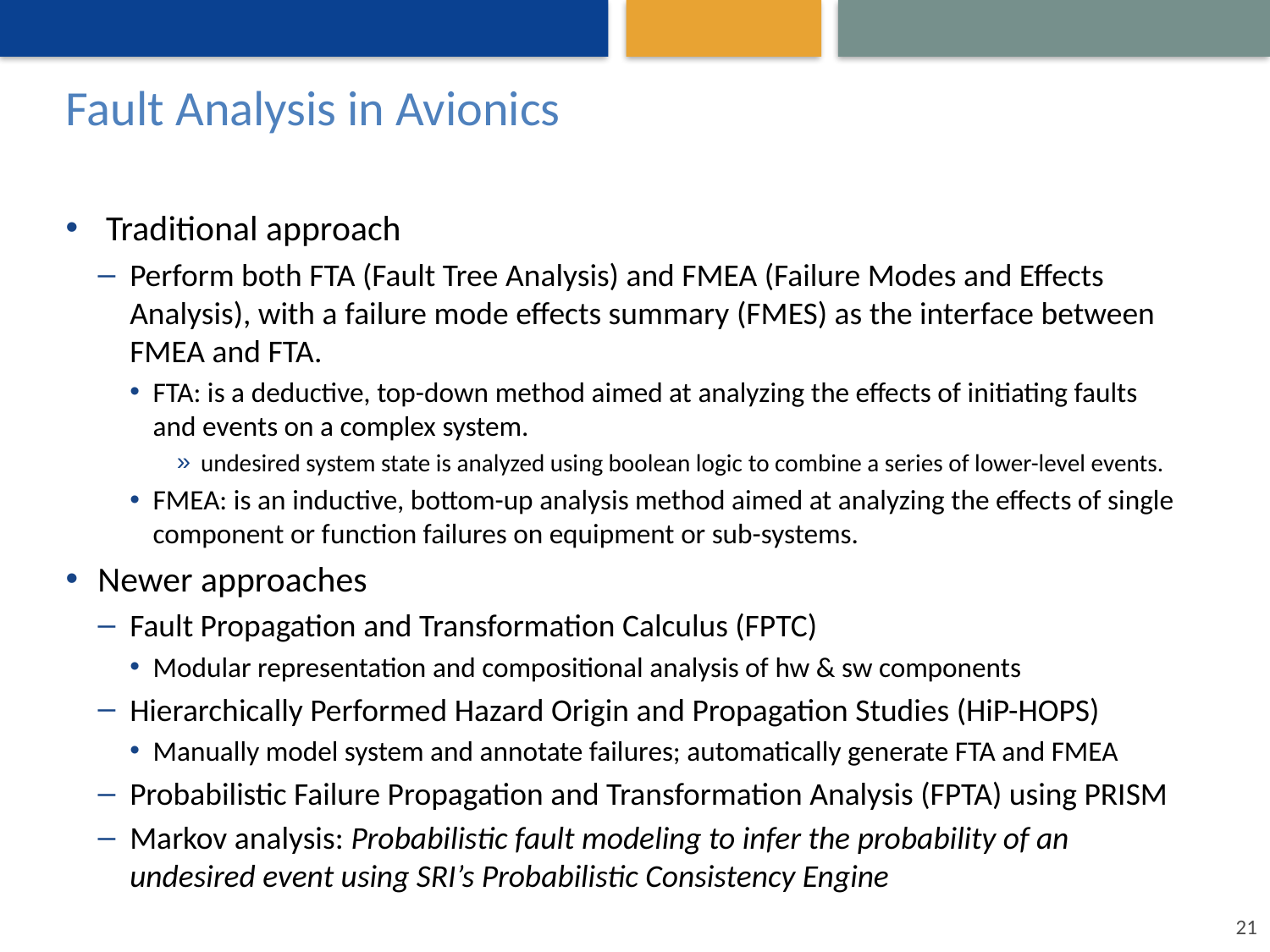

# Fault Analysis in Avionics
 Traditional approach
Perform both FTA (Fault Tree Analysis) and FMEA (Failure Modes and Effects Analysis), with a failure mode effects summary (FMES) as the interface between FMEA and FTA.
FTA: is a deductive, top-down method aimed at analyzing the effects of initiating faults and events on a complex system.
undesired system state is analyzed using boolean logic to combine a series of lower-level events.
FMEA: is an inductive, bottom-up analysis method aimed at analyzing the effects of single component or function failures on equipment or sub-systems.
Newer approaches
Fault Propagation and Transformation Calculus (FPTC)
Modular representation and compositional analysis of hw & sw components
Hierarchically Performed Hazard Origin and Propagation Studies (HiP-HOPS)
Manually model system and annotate failures; automatically generate FTA and FMEA
Probabilistic Failure Propagation and Transformation Analysis (FPTA) using PRISM
Markov analysis: Probabilistic fault modeling to infer the probability of an undesired event using SRI’s Probabilistic Consistency Engine
21